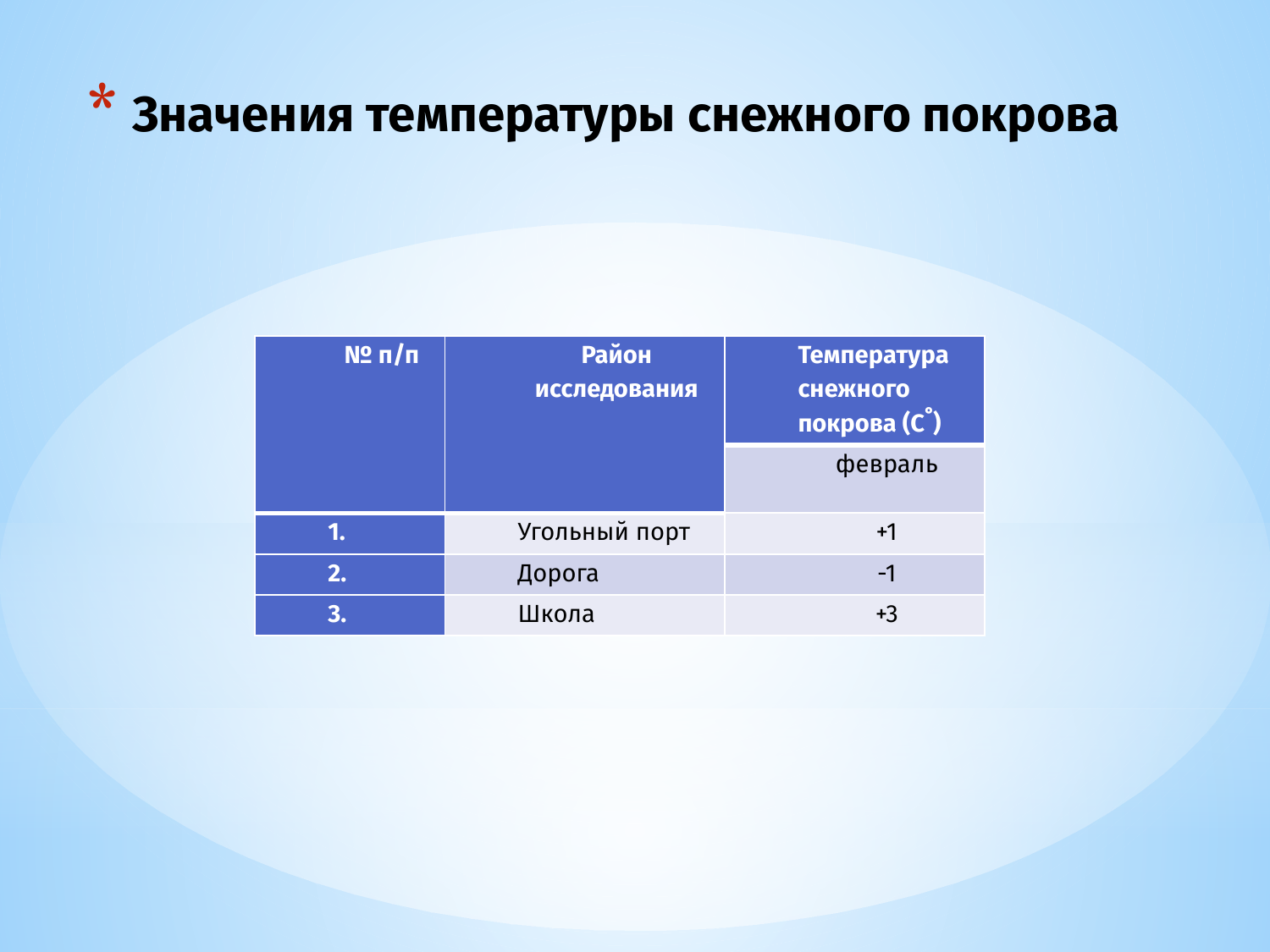

# Значения температуры снежного покрова
| № п/п | Район исследования | Температура снежного покрова (С˚) |
| --- | --- | --- |
|  |  | февраль |
| 1. | Угольный порт | +1 |
| 2. | Дорога | -1 |
| 3. | Школа | +3 |